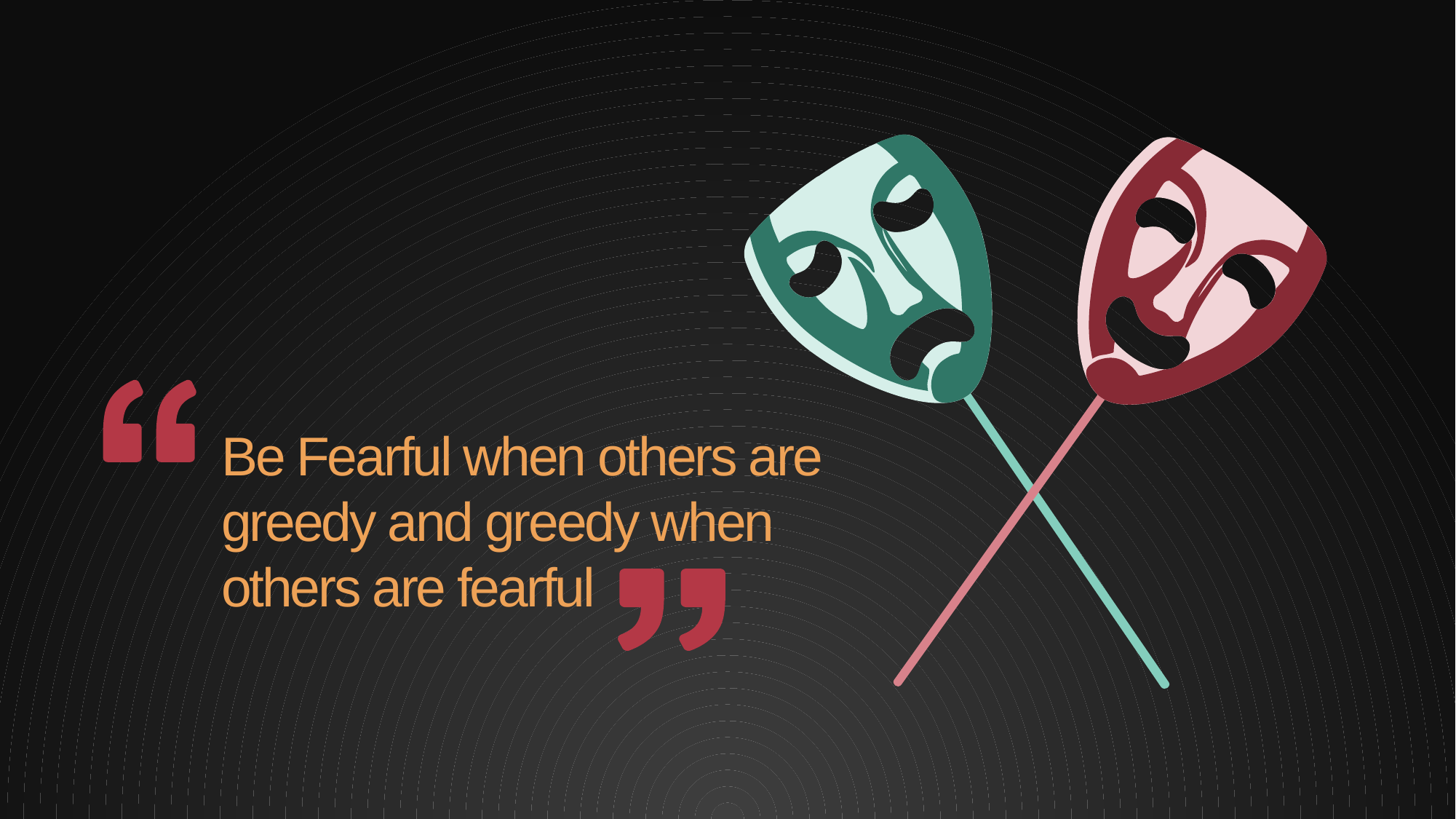

Be Fearful when others are greedy and greedy when others are fearful